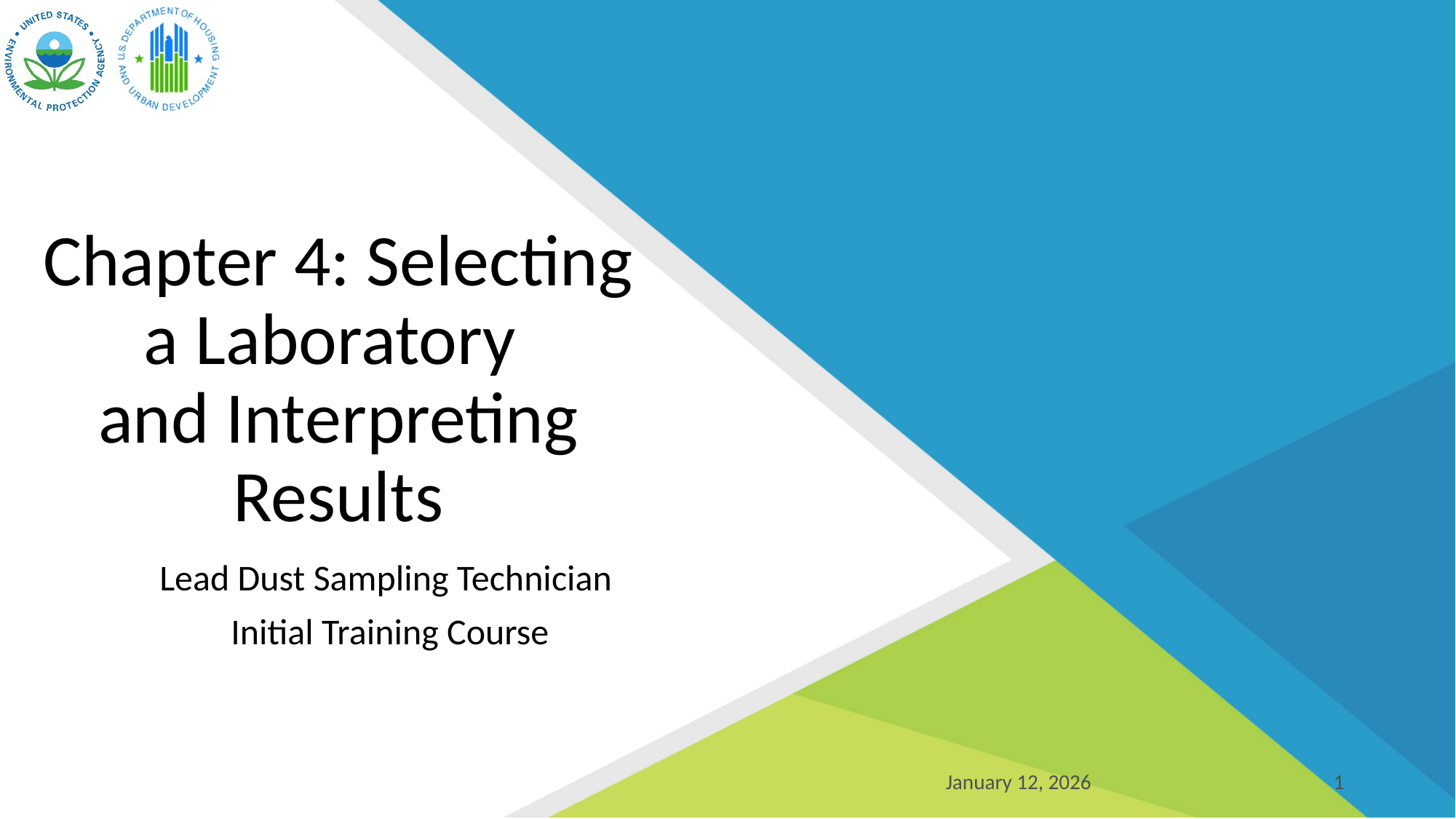

# Chapter 4: Selecting a Laboratory and Interpreting Results
Lead Dust Sampling Technician
Initial Training Course
January 12, 2026
1